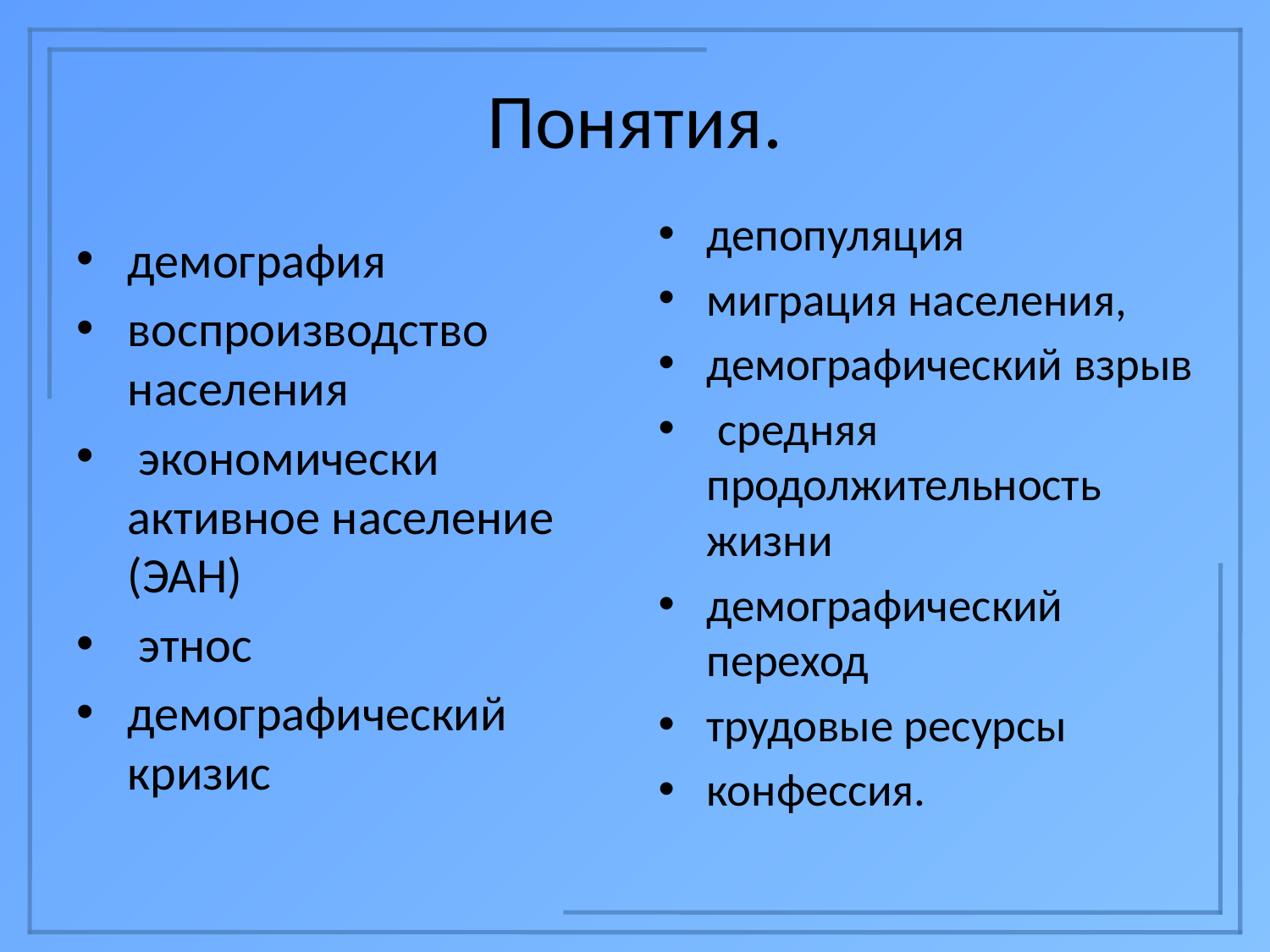

# Понятия.
депопуляция
миграция населения,
демографический взрыв
 средняя продолжительность жизни
демографический переход
трудовые ресурсы
конфессия.
демография
воспроизводство населения
 экономически активное население (ЭАН)
 этнос
демографический кризис